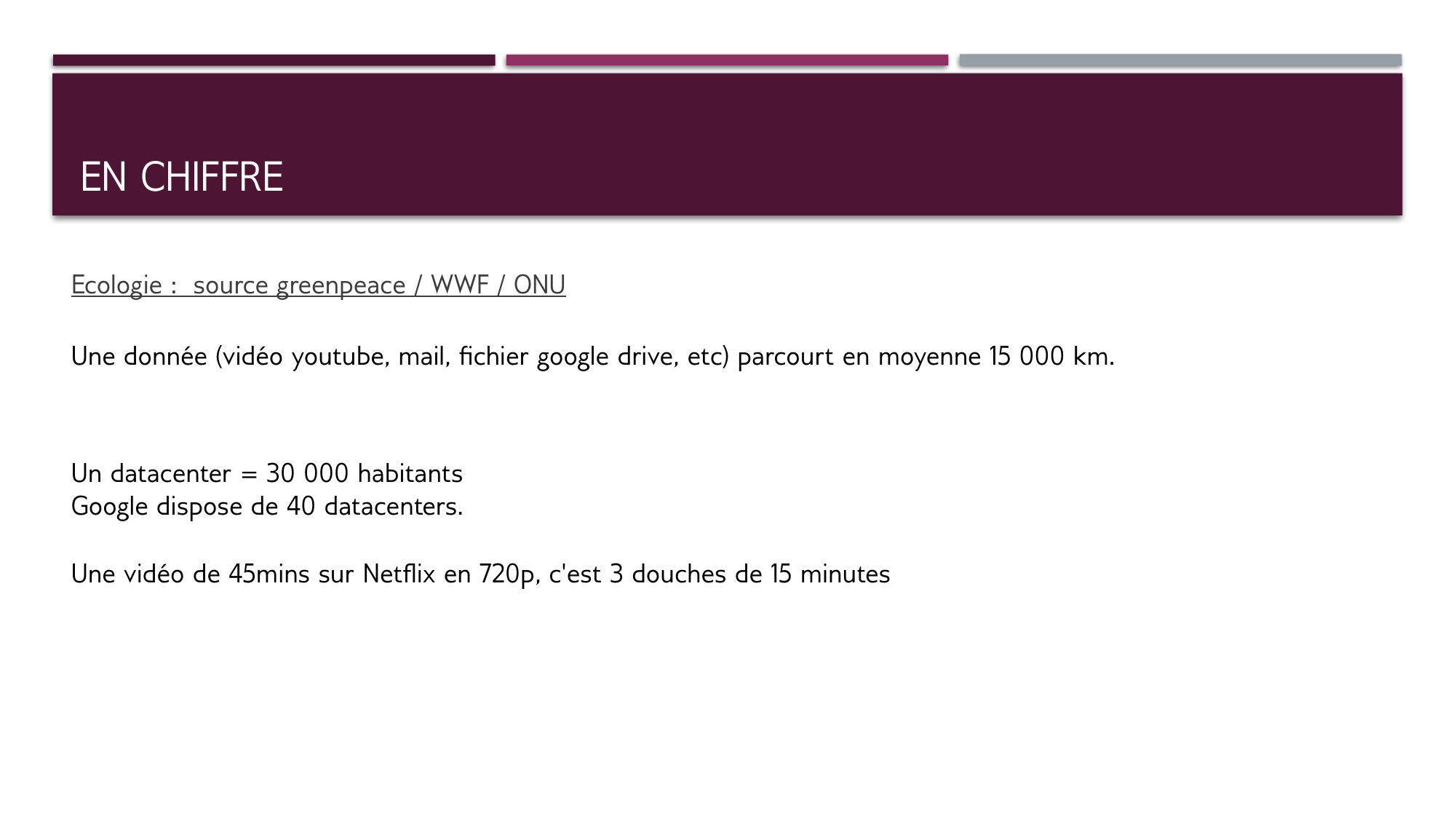

# En chiffre
Ecologie :  source greenpeace / WWF / ONU
Une donnée (vidéo youtube, mail, fichier google drive, etc) parcourt en moyenne 15 000 km.
Un datacenter = 30 000 habitants
Google dispose de 40 datacenters.
Une vidéo de 45mins sur Netflix en 720p, c'est 3 douches de 15 minutes